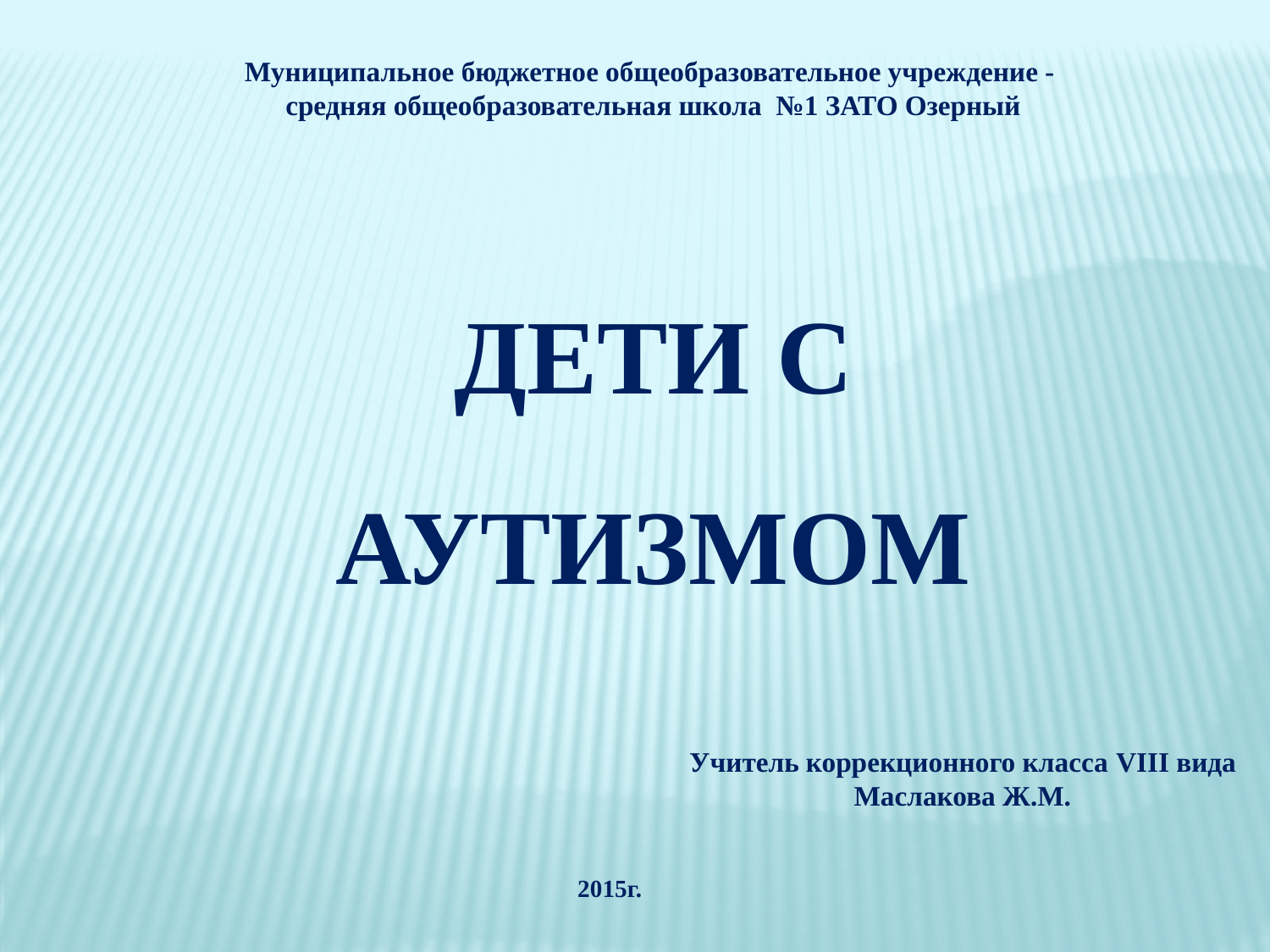

Муниципальное бюджетное общеобразовательное учреждение -
средняя общеобразовательная школа  №1 ЗАТО Озерный
ДЕТИ С АУТИЗМОМ
Учитель коррекционного класса VIII вида
Маслакова Ж.М.
2015г.